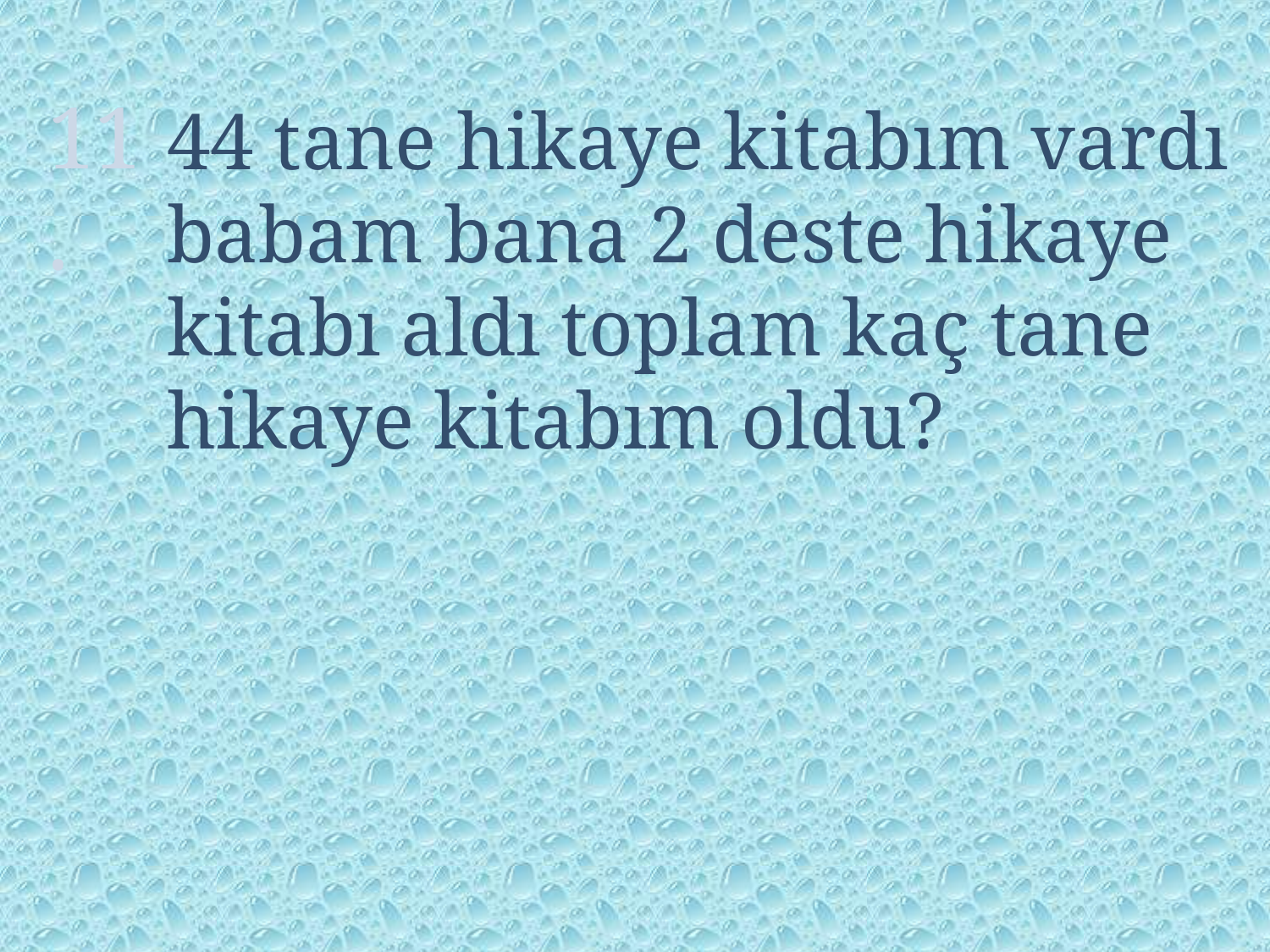

11.
44 tane hikaye kitabım vardı babam bana 2 deste hikaye kitabı aldı toplam kaç tane hikaye kitabım oldu?